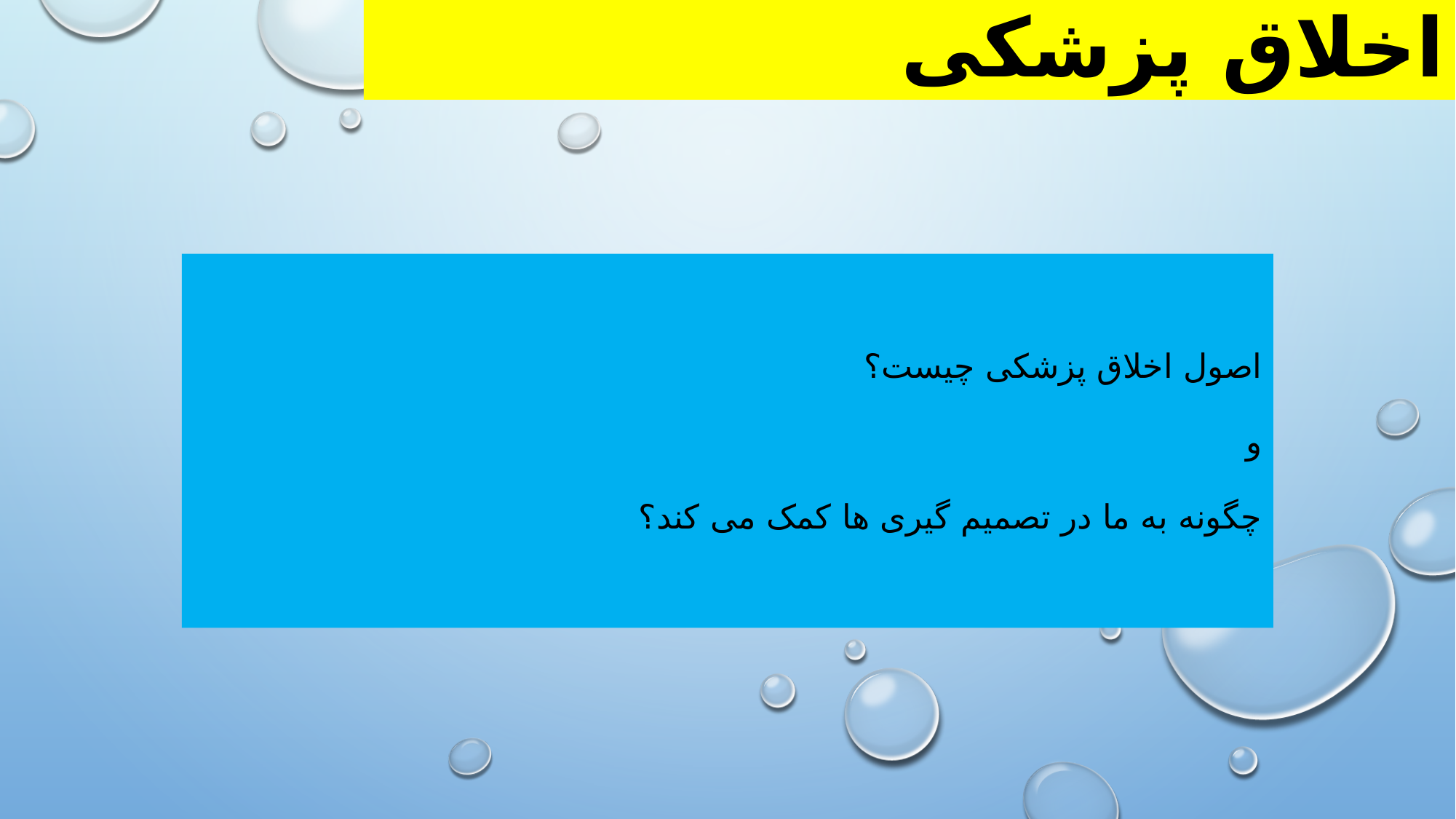

اخلاق پزشکی

اصول اخلاق پزشکی چیست؟
و
چگونه به ما در تصمیم گیری ها کمک می کند؟